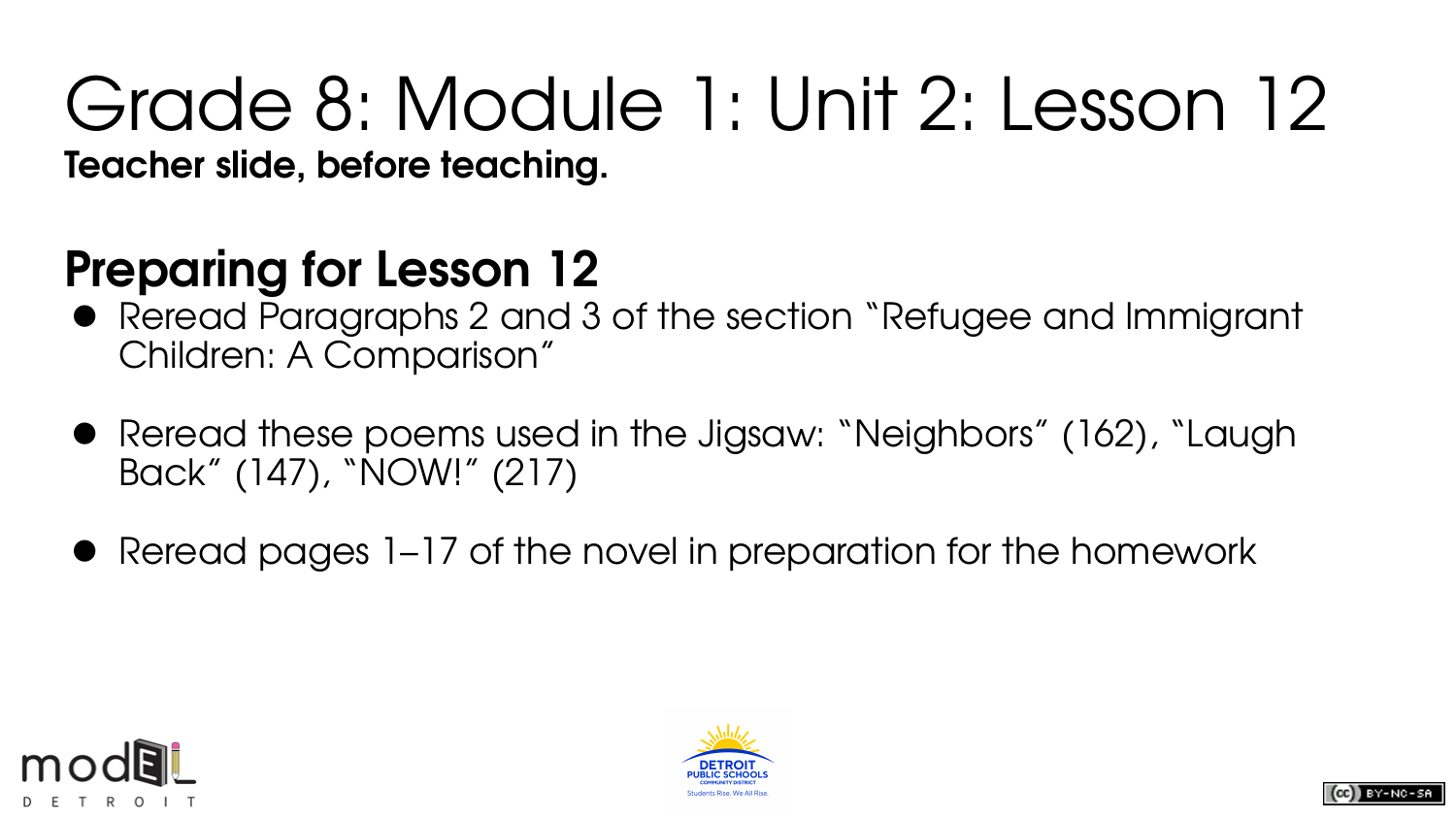

# Grade 8: Module 1: Unit 2: Lesson 12 Teacher slide, before teaching.
Preparing for Lesson 12
Reread Paragraphs 2 and 3 of the section “Refugee and Immigrant Children: A Comparison”
Reread these poems used in the Jigsaw: “Neighbors” (162), “Laugh Back” (147), “NOW!” (217)

Reread pages 1–17 of the novel in preparation for the homework